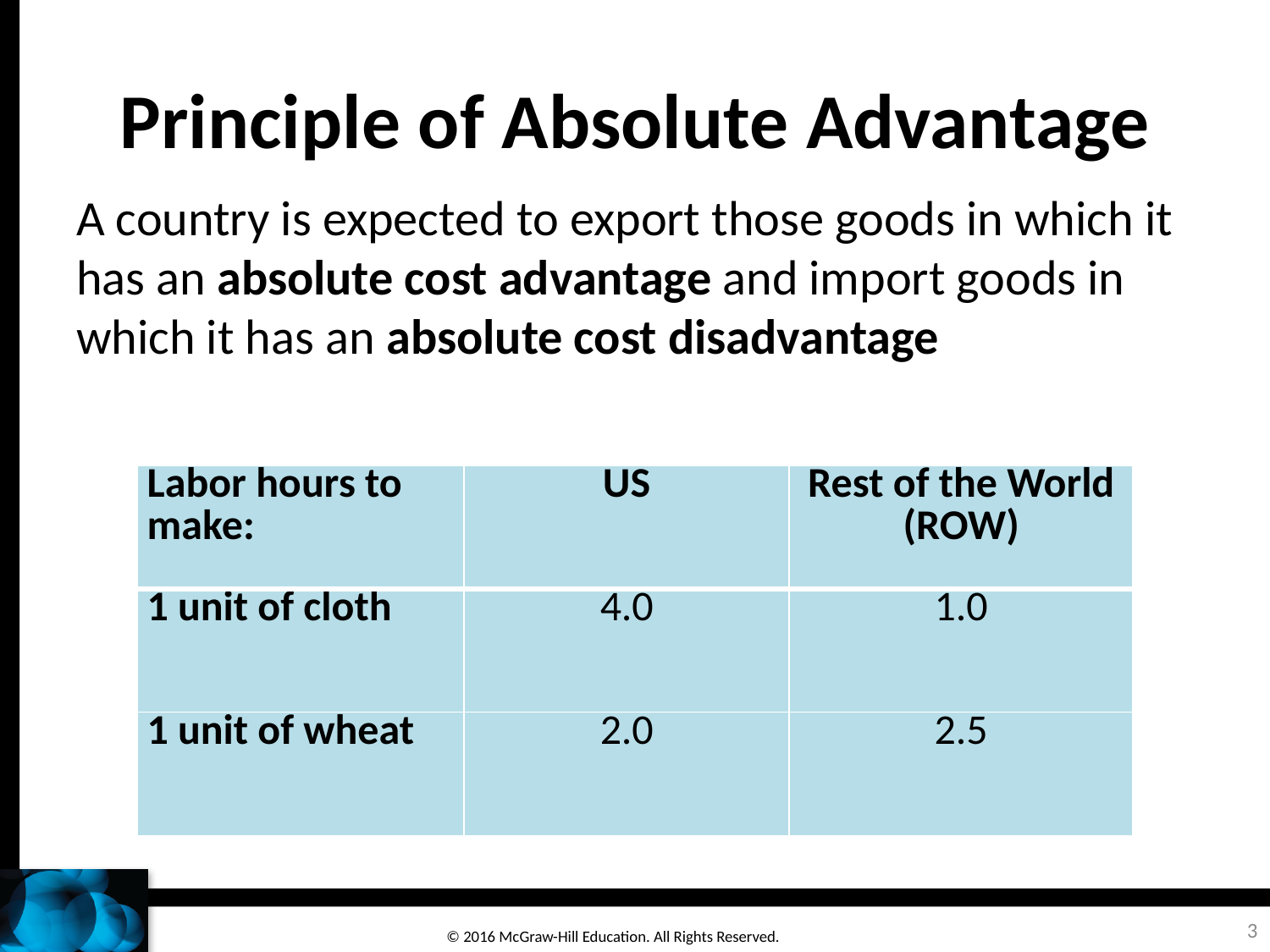

# Principle of Absolute Advantage
A country is expected to export those goods in which it has an absolute cost advantage and import goods in which it has an absolute cost disadvantage

| Labor hours to make: | US | Rest of the World (ROW) |
| --- | --- | --- |
| 1 unit of cloth | 4.0 | 1.0 |
| 1 unit of wheat | 2.0 | 2.5 |
3
© 2016 McGraw-Hill Education. All Rights Reserved.